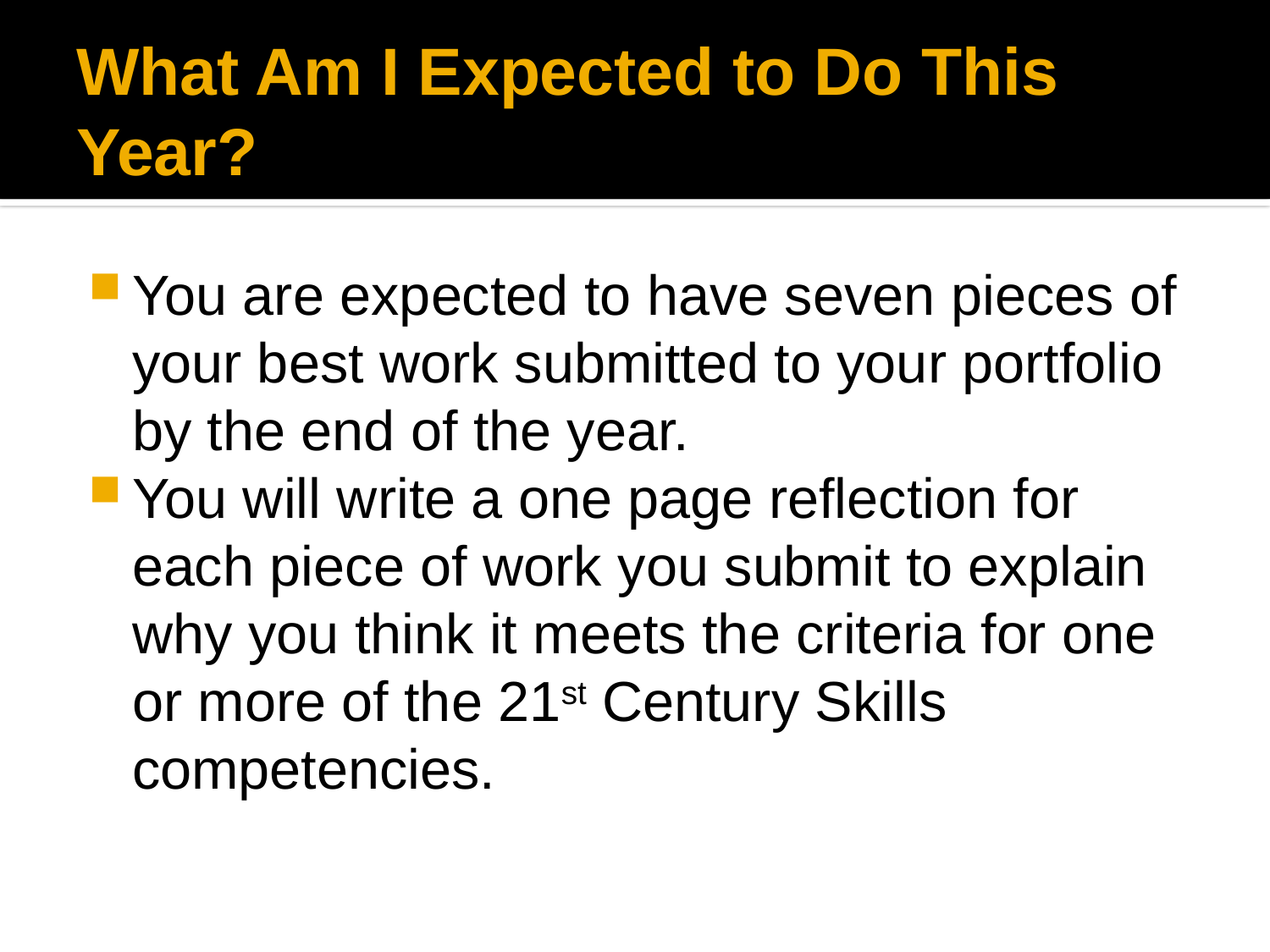

# What Am I Expected to Do This Year?
You are expected to have seven pieces of your best work submitted to your portfolio by the end of the year.
You will write a one page reflection for each piece of work you submit to explain why you think it meets the criteria for one or more of the 21st Century Skills competencies.